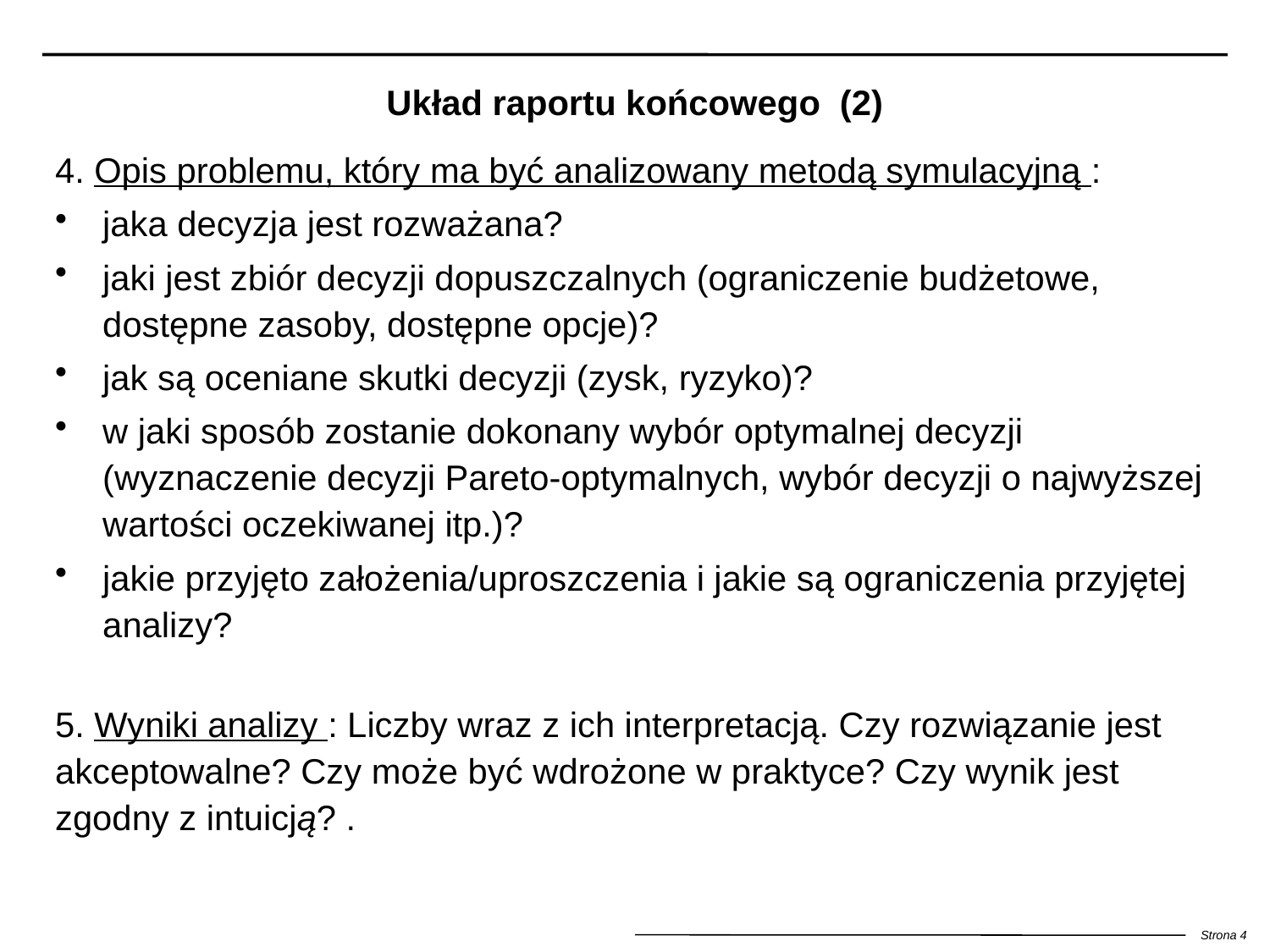

# Układ raportu końcowego  (2)
4. Opis problemu, który ma być analizowany metodą symulacyjną :
jaka decyzja jest rozważana?
jaki jest zbiór decyzji dopuszczalnych (ograniczenie budżetowe, dostępne zasoby, dostępne opcje)?
jak są oceniane skutki decyzji (zysk, ryzyko)?
w jaki sposób zostanie dokonany wybór optymalnej decyzji (wyznaczenie decyzji Pareto-optymalnych, wybór decyzji o najwyższej wartości oczekiwanej itp.)?
jakie przyjęto założenia/uproszczenia i jakie są ograniczenia przyjętej analizy?
5. Wyniki analizy : Liczby wraz z ich interpretacją. Czy rozwiązanie jest akceptowalne? Czy może być wdrożone w praktyce? Czy wynik jest zgodny z intuicją? .
Strona 4